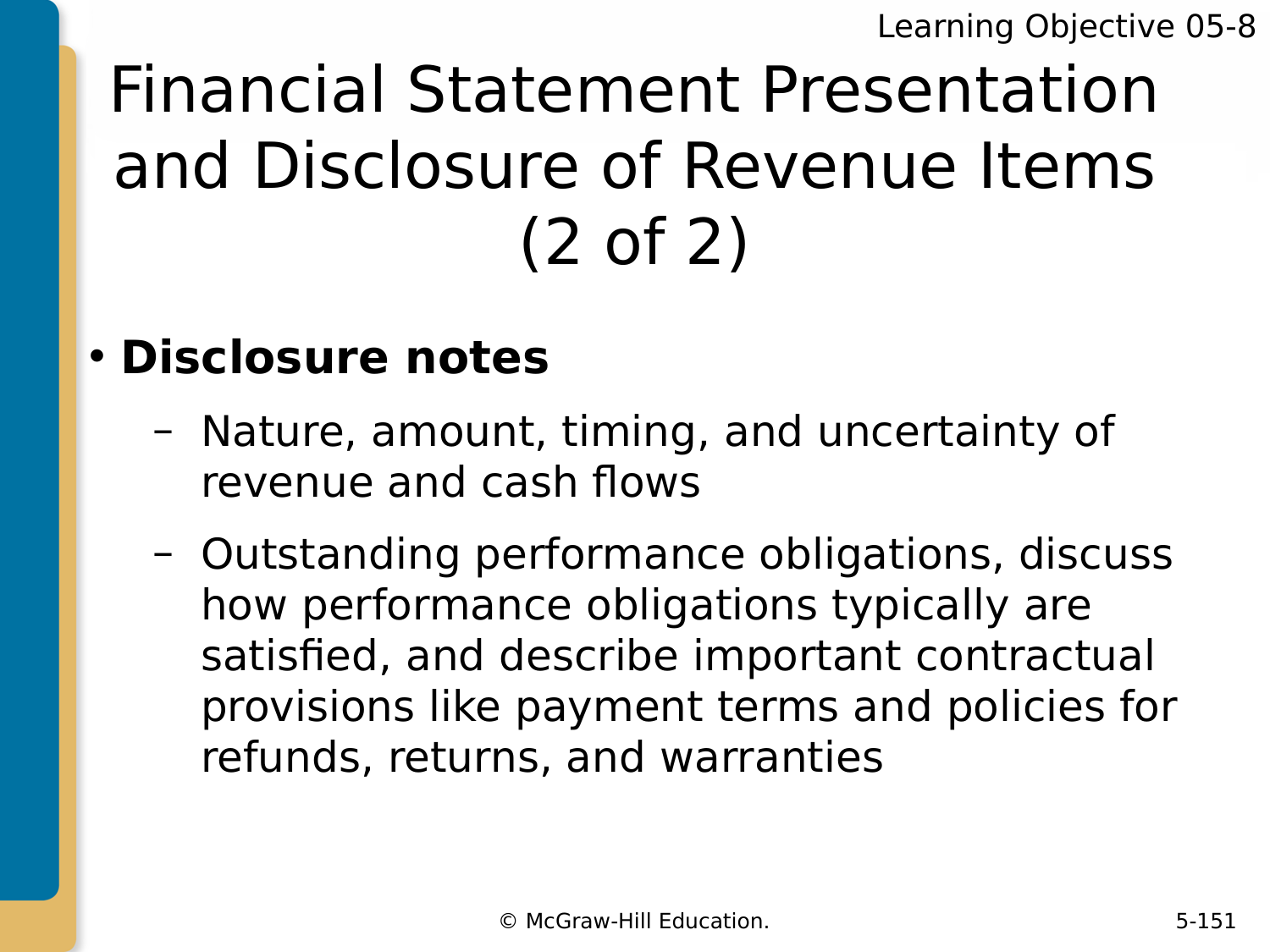

Learning Objective 05-8
# Financial Statement Presentation and Disclosure of Revenue Items (2 of 2)
Disclosure notes
Nature, amount, timing, and uncertainty of revenue and cash flows
Outstanding performance obligations, discuss how performance obligations typically are satisfied, and describe important contractual provisions like payment terms and policies for refunds, returns, and warranties